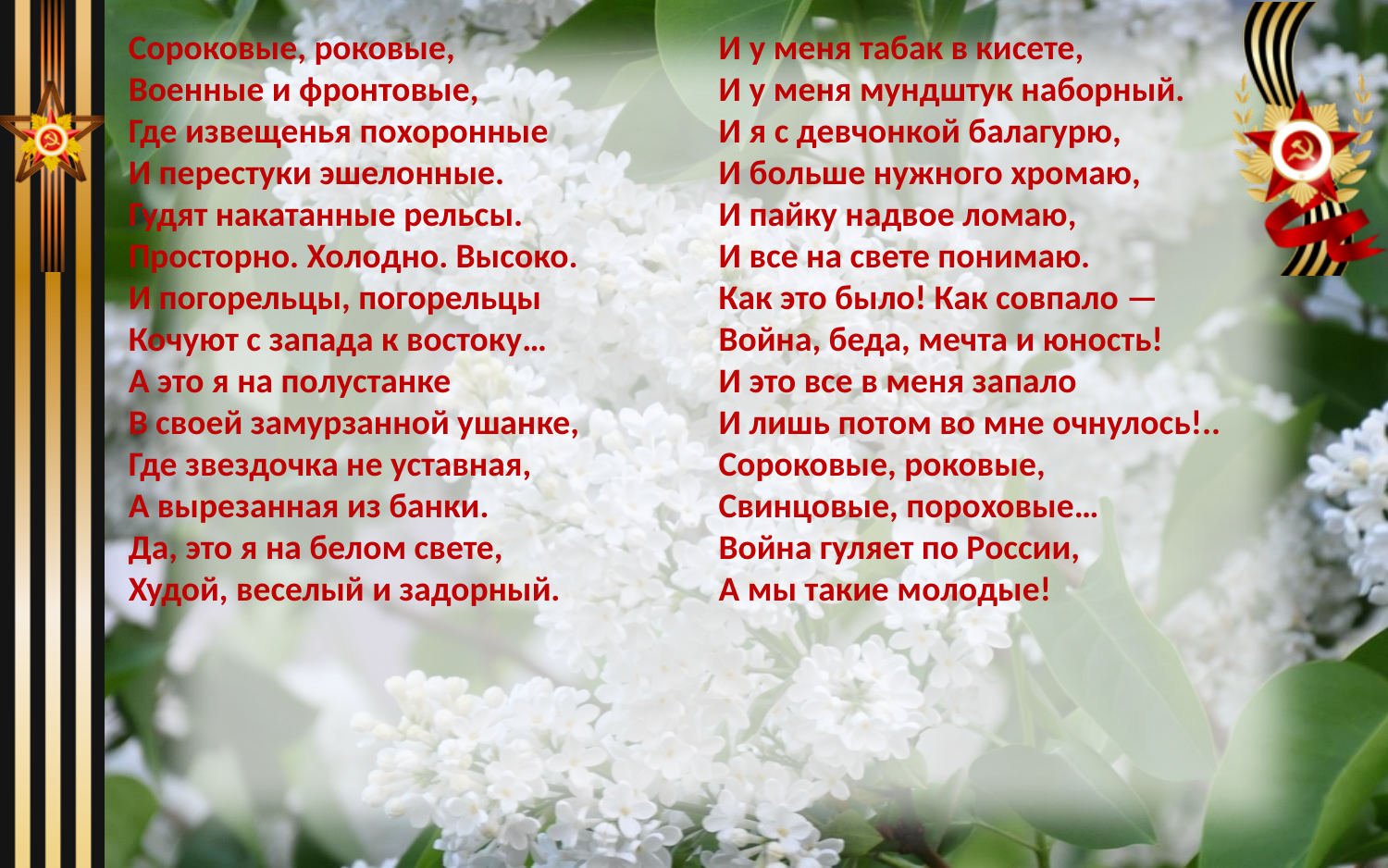

Сороковые, роковые,
Военные и фронтовые,
Где извещенья похоронные
И перестуки эшелонные.
Гудят накатанные рельсы.
Просторно. Холодно. Высоко.
И погорельцы, погорельцы
Кочуют с запада к востоку…
А это я на полустанке
В своей замурзанной ушанке,
Где звездочка не уставная,
А вырезанная из банки.
Да, это я на белом свете,
Худой, веселый и задорный.
И у меня табак в кисете,
И у меня мундштук наборный.
И я с девчонкой балагурю,
И больше нужного хромаю,
И пайку надвое ломаю,
И все на свете понимаю.
Как это было! Как совпало —
Война, беда, мечта и юность!
И это все в меня запало
И лишь потом во мне очнулось!..
Сороковые, роковые,
Свинцовые, пороховые…
Война гуляет по России,
А мы такие молодые!